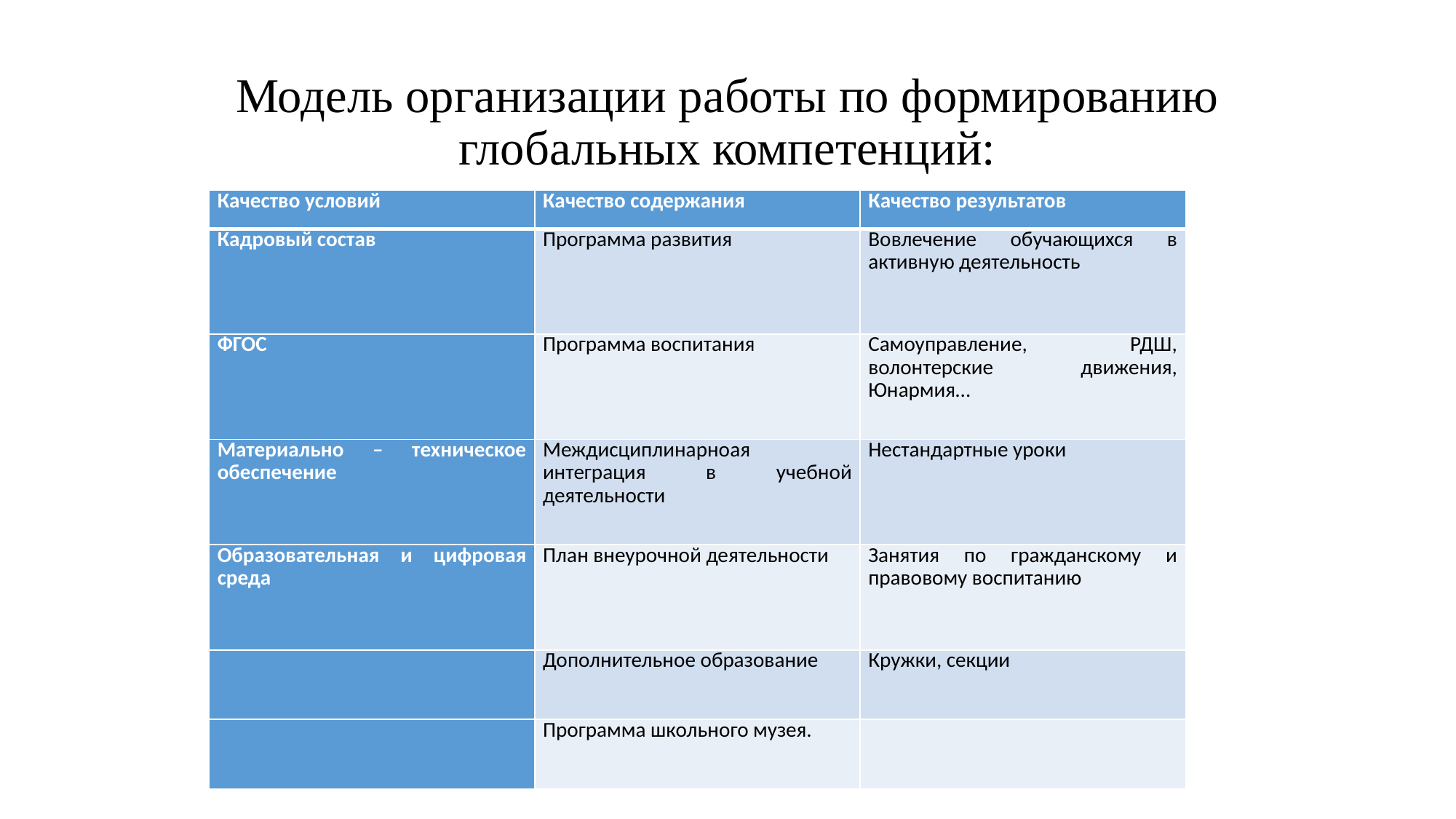

# Модель организации работы по формированию глобальных компетенций:
| Качество условий | Качество содержания | Качество результатов |
| --- | --- | --- |
| Кадровый состав | Программа развития | Вовлечение обучающихся в активную деятельность |
| ФГОС | Программа воспитания | Самоуправление, РДШ, волонтерские движения, Юнармия… |
| Материально – техническое обеспечение | Междисциплинарноая интеграция в учебной деятельности | Нестандартные уроки |
| Образовательная и цифровая среда | План внеурочной деятельности | Занятия по гражданскому и правовому воспитанию |
|  | Дополнительное образование | Кружки, секции |
|  | Программа школьного музея. |  |